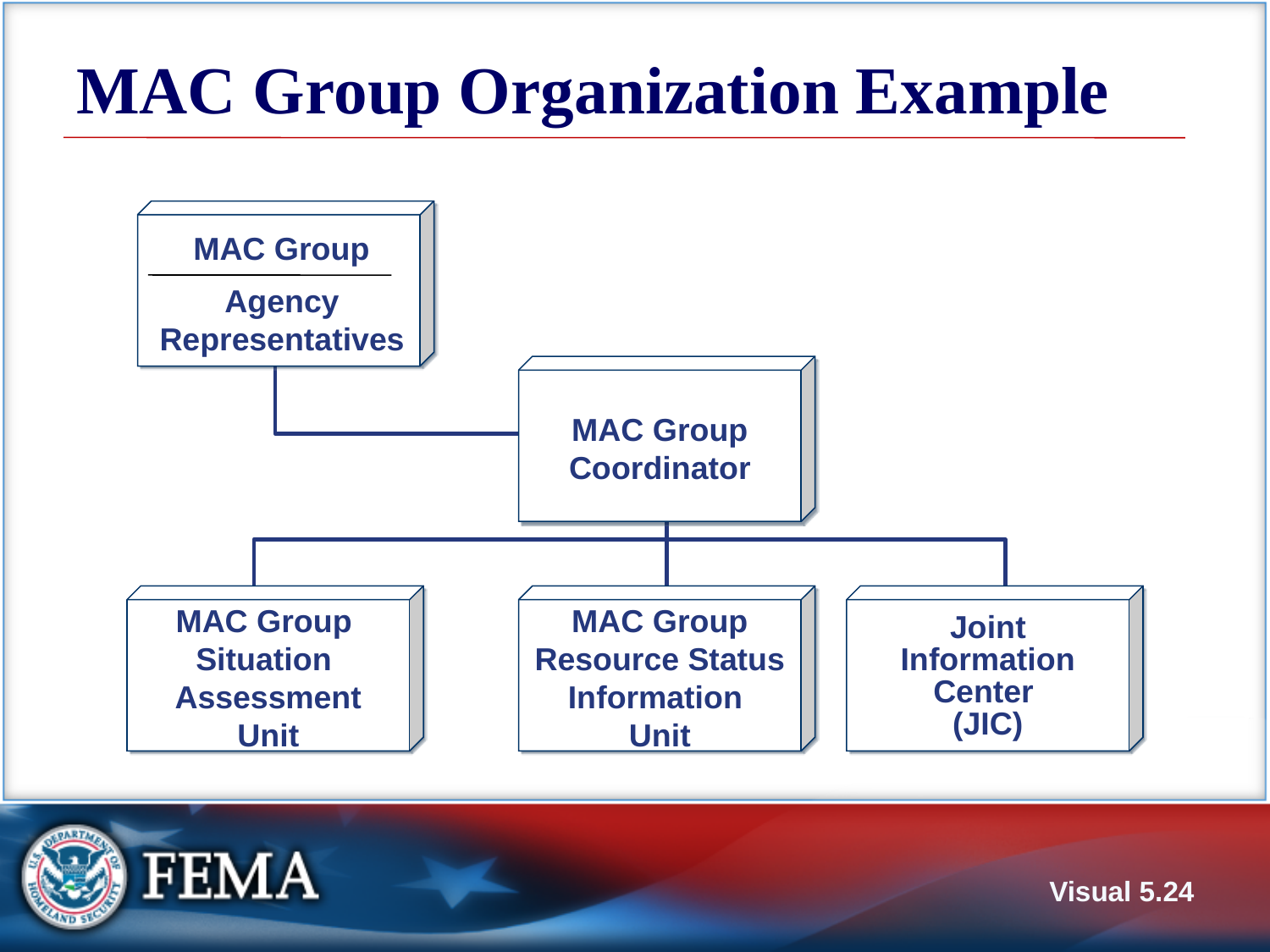

# MAC Group Organization Example

MAC Group
Agency
Representatives

MAC Group
Coordinator

MAC Group
Situation
Assessment
Unit
MAC Group Resource Status Information
Unit
Joint Information Center
(JIC)
Visual 5.24